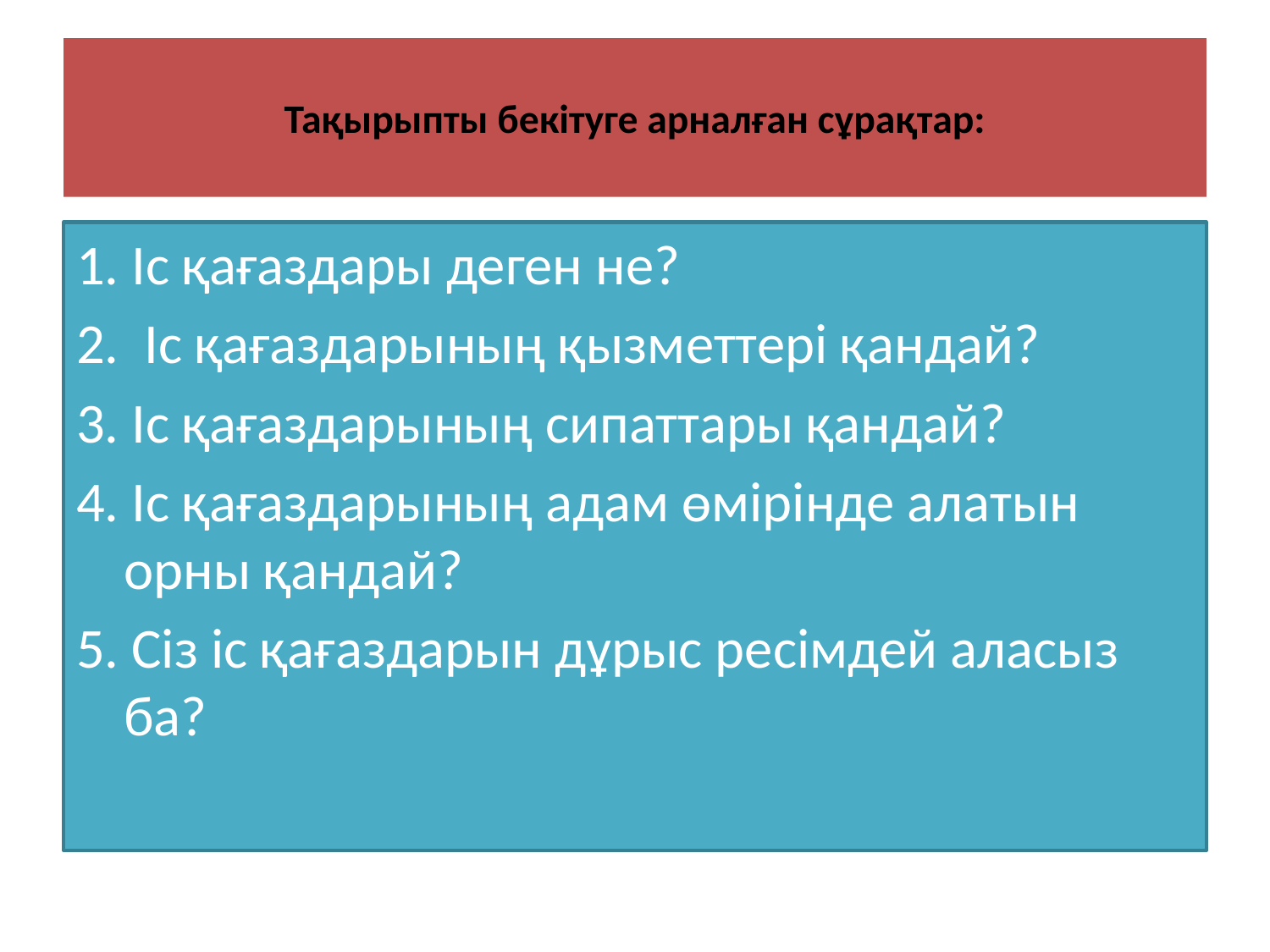

# Тақырыпты бекітуге арналған сұрақтар:
1. Іс қағаздары деген не?
2.  Іс қағаздарының қызметтері қандай?
3. Іс қағаздарының сипаттары қандай?
4. Іс қағаздарының адам өмірінде алатын орны қандай?
5. Сіз іс қағаздарын дұрыс ресімдей аласыз ба?